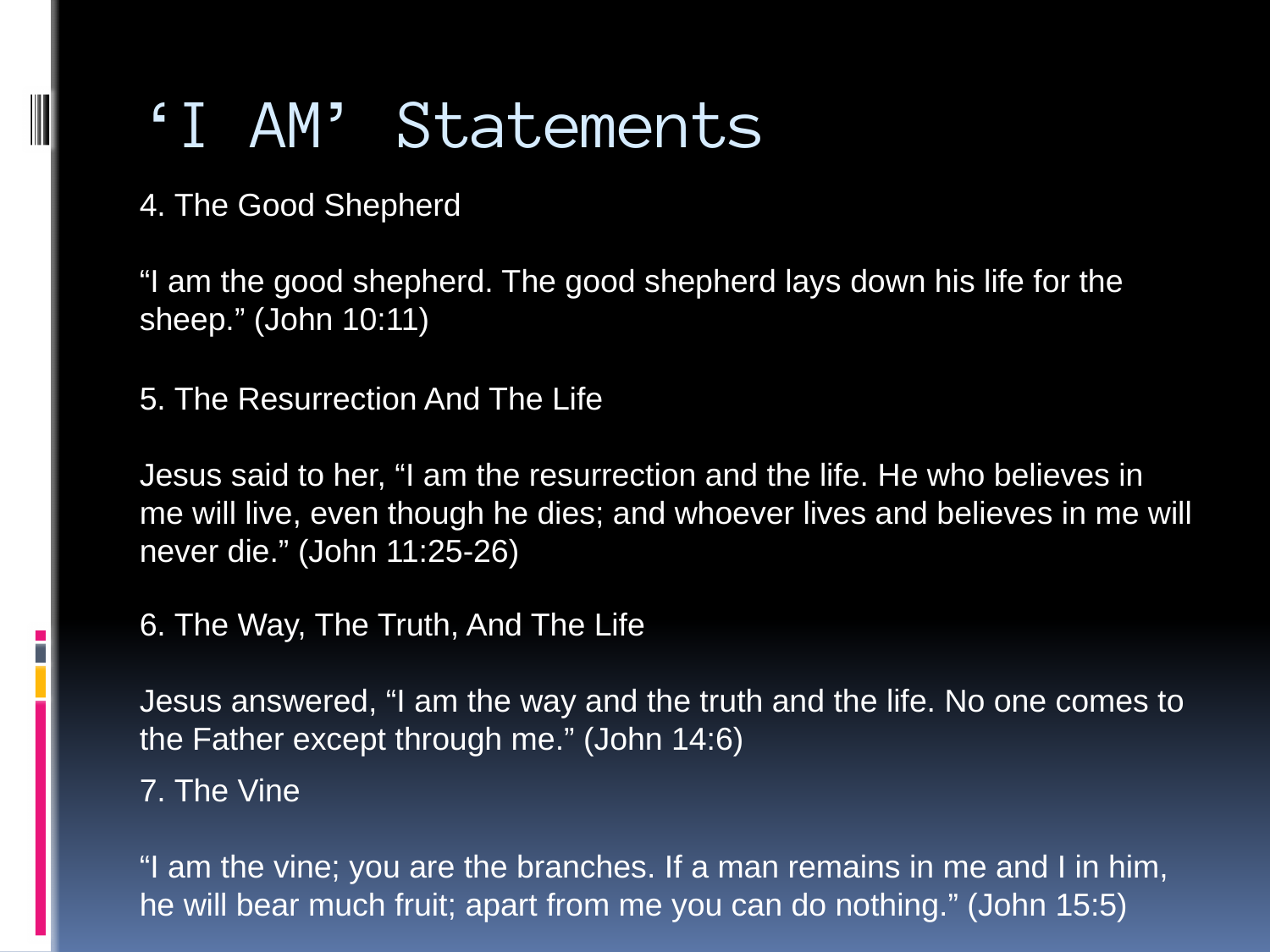

# ‘I AM’ Statements
4. The Good Shepherd

“I am the good shepherd. The good shepherd lays down his life for the sheep.” (John 10:11)

5. The Resurrection And The Life

Jesus said to her, “I am the resurrection and the life. He who believes in me will live, even though he dies; and whoever lives and believes in me will never die.” (John 11:25-26)
6. The Way, The Truth, And The Life

Jesus answered, “I am the way and the truth and the life. No one comes to the Father except through me.” (John 14:6)
7. The Vine

“I am the vine; you are the branches. If a man remains in me and I in him, he will bear much fruit; apart from me you can do nothing.” (John 15:5)